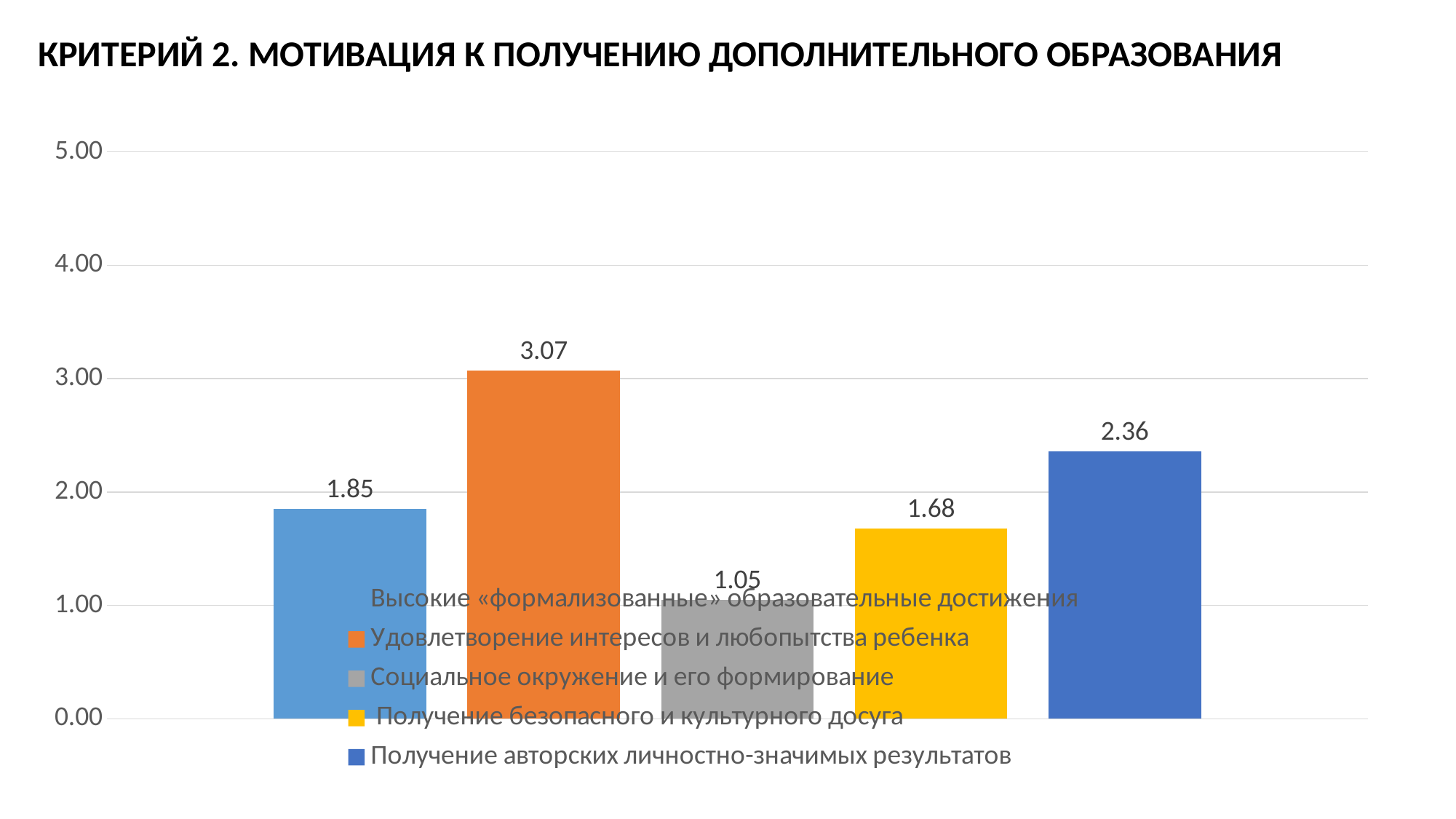

КРИТЕРИЙ 2. МОТИВАЦИЯ К ПОЛУЧЕНИЮ ДОПОЛНИТЕЛЬНОГО ОБРАЗОВАНИЯ

### Chart

| Category | Высокие «формализованные» образовательные достижения | Удовлетворение интересов и любопытства ребенка | Социальное окружение и его формирование |  Получение безопасного и культурного досуга | Получение авторских личностно-значимых результатов |
|---|---|---|---|---|---|
| Средняя оценка | 1.85 | 3.07 | 1.05 | 1.68 | 2.36 |